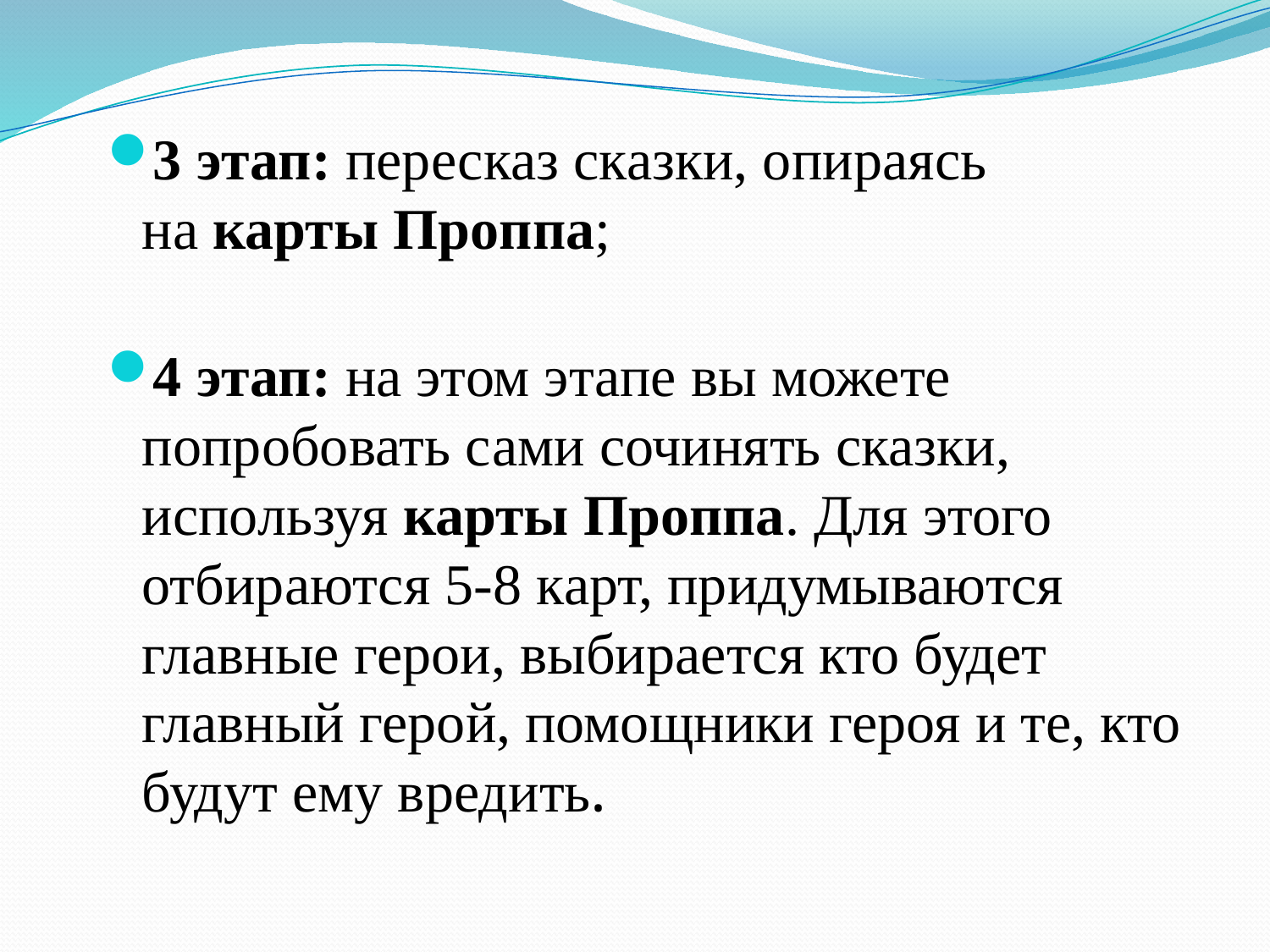

3 этап: пересказ сказки, опираясь на карты Проппа;

4 этап: на этом этапе вы можете попробовать сами сочинять сказки, используя карты Проппа. Для этого отбираются 5-8 карт, придумываются главные герои, выбирается кто будет главный герой, помощники героя и те, кто будут ему вредить.